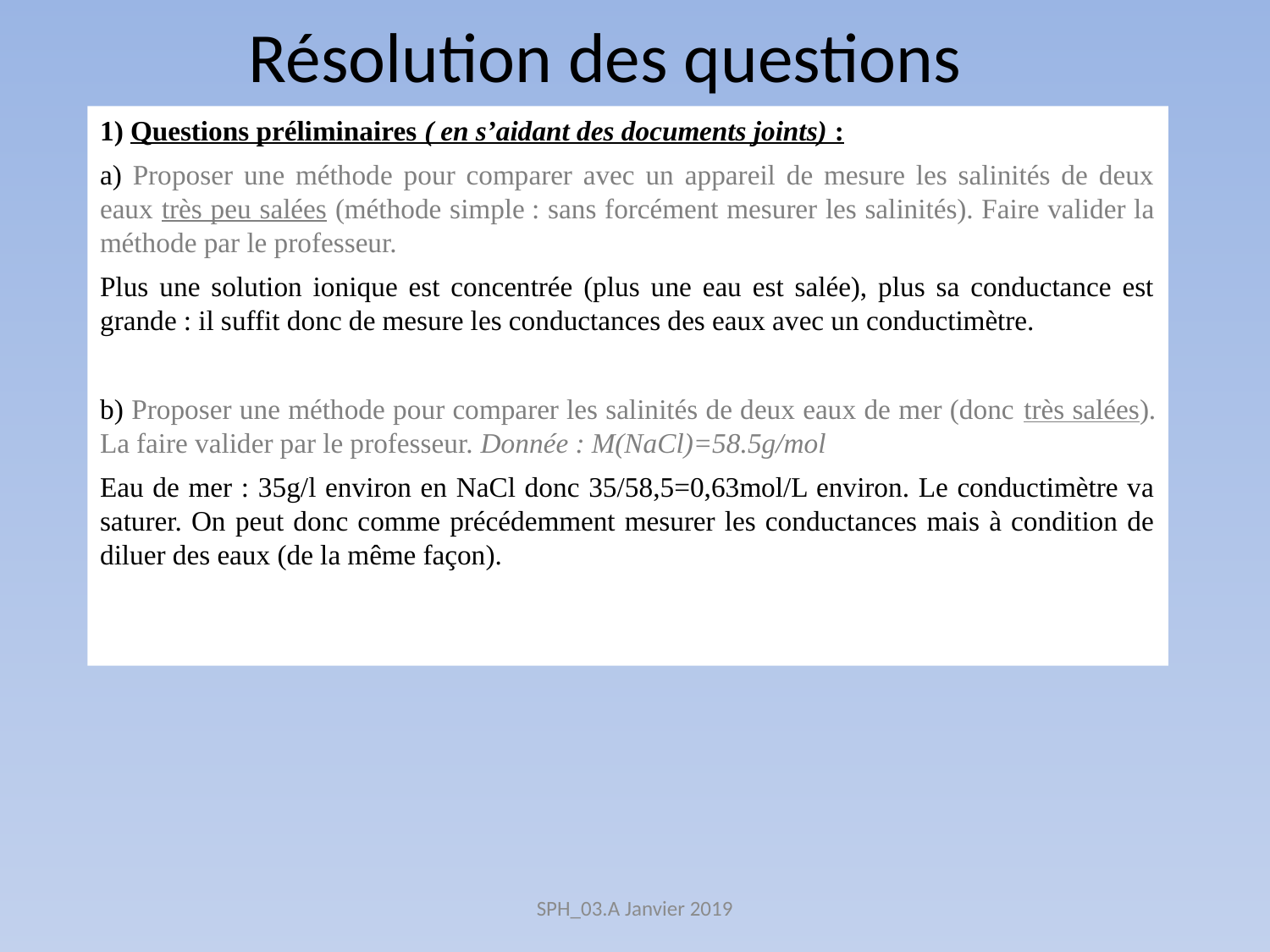

# Résolution des questions préliminaires
1) Questions préliminaires ( en s’aidant des documents joints) :
a) Proposer une méthode pour comparer avec un appareil de mesure les salinités de deux eaux très peu salées (méthode simple : sans forcément mesurer les salinités). Faire valider la méthode par le professeur.
Plus une solution ionique est concentrée (plus une eau est salée), plus sa conductance est grande : il suffit donc de mesure les conductances des eaux avec un conductimètre.

b) Proposer une méthode pour comparer les salinités de deux eaux de mer (donc très salées). La faire valider par le professeur. Donnée : M(NaCl)=58.5g/mol
Eau de mer : 35g/l environ en NaCl donc 35/58,5=0,63mol/L environ. Le conductimètre va saturer. On peut donc comme précédemment mesurer les conductances mais à condition de diluer des eaux (de la même façon).

SPH_03.A Janvier 2019